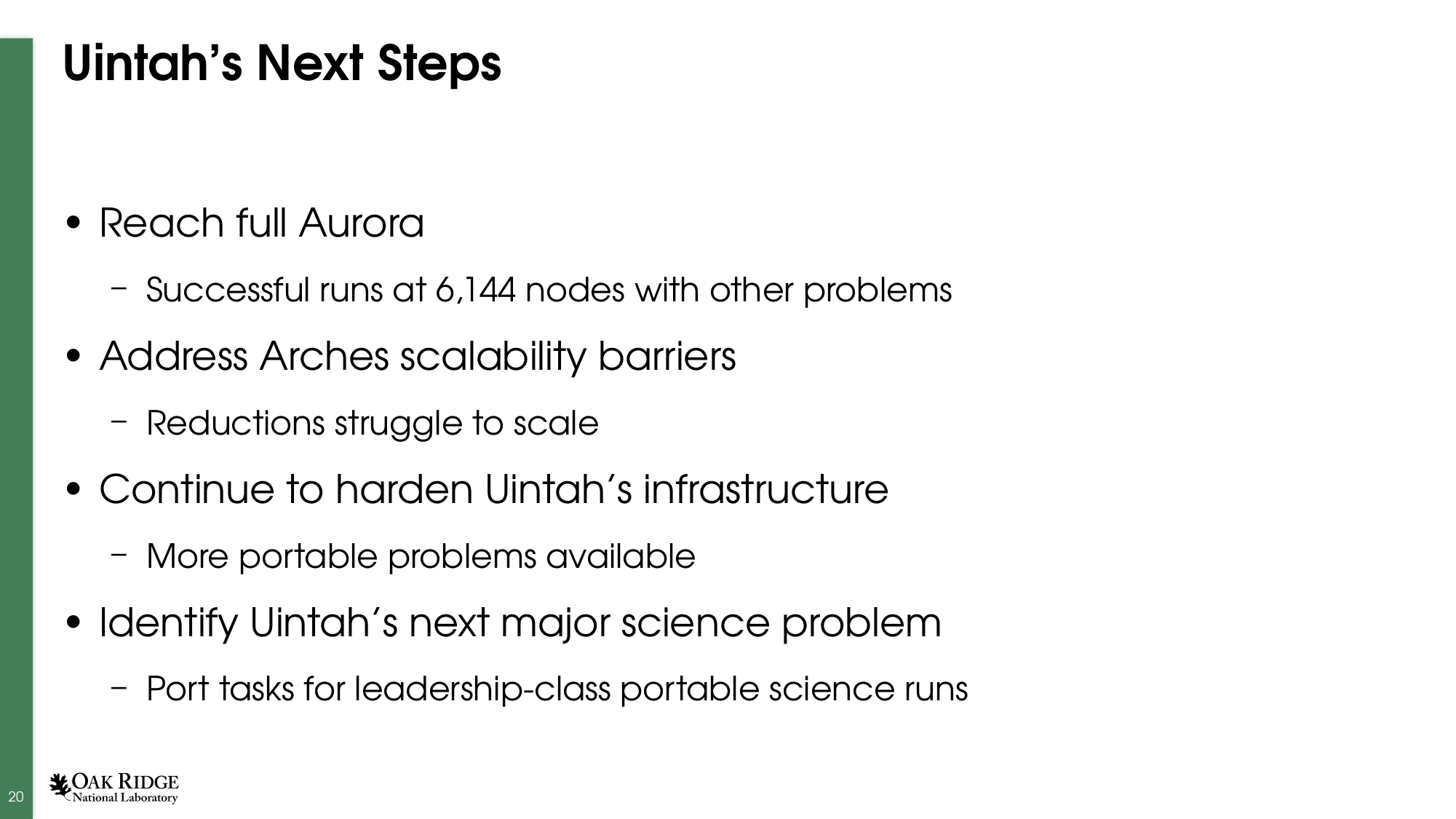

# Uintah’s Next Steps
Reach full Aurora
Successful runs at 6,144 nodes with other problems
Address Arches scalability barriers
Reductions struggle to scale
Continue to harden Uintah’s infrastructure
More portable problems available
Identify Uintah’s next major science problem
Port tasks for leadership-class portable science runs